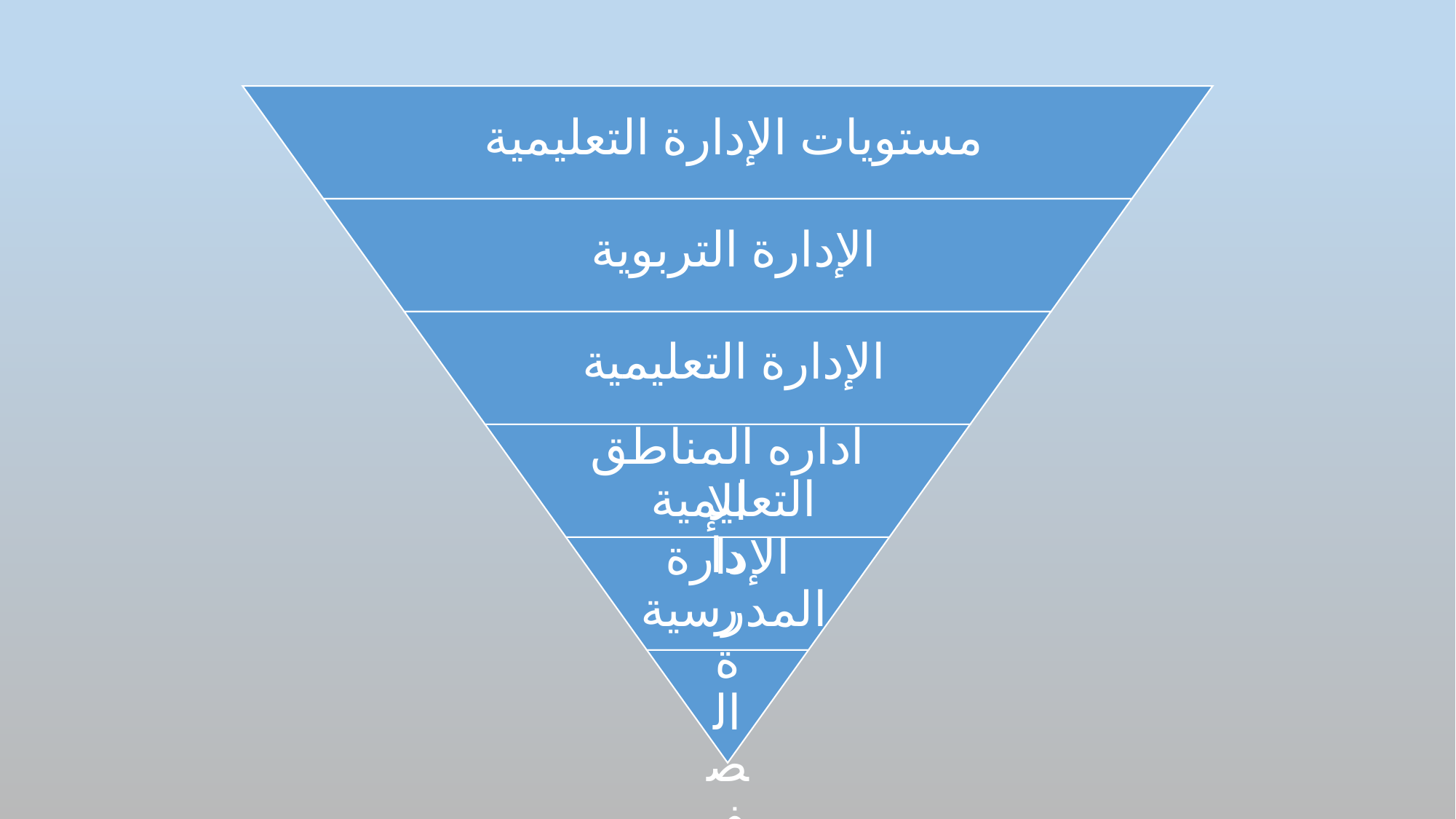

مستويات الإدارة التعليمية
الإدارة التربوية
الإدارة التعليمية
اداره المناطق التعليمية
الإدارة المدرسية
الإدارة الصفية
#